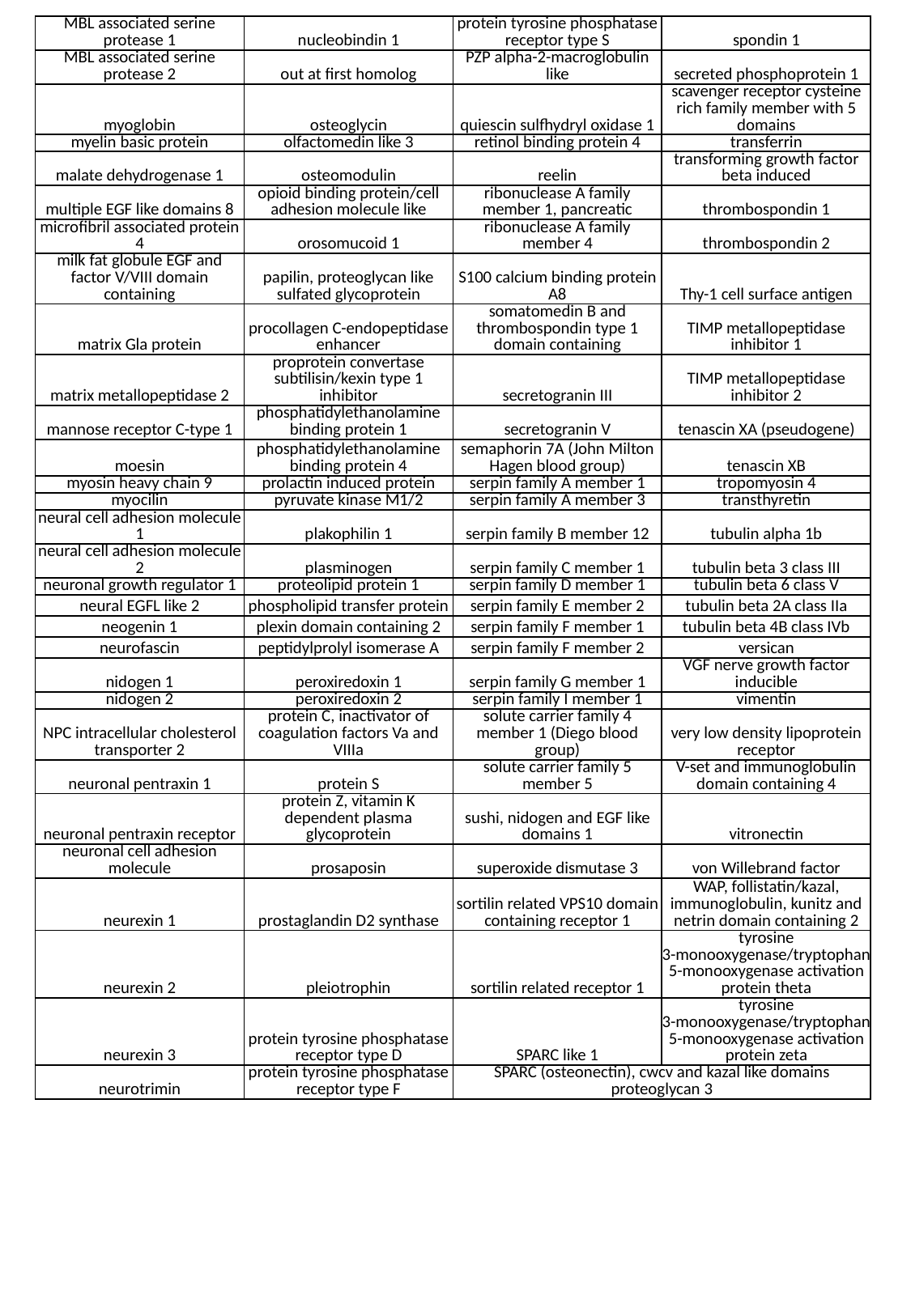

| MBL associated serine protease 1 | nucleobindin 1 | protein tyrosine phosphatase receptor type S | spondin 1 |
| --- | --- | --- | --- |
| MBL associated serine protease 2 | out at first homolog | PZP alpha-2-macroglobulin like | secreted phosphoprotein 1 |
| myoglobin | osteoglycin | quiescin sulfhydryl oxidase 1 | scavenger receptor cysteine rich family member with 5 domains |
| myelin basic protein | olfactomedin like 3 | retinol binding protein 4 | transferrin |
| malate dehydrogenase 1 | osteomodulin | reelin | transforming growth factor beta induced |
| multiple EGF like domains 8 | opioid binding protein/cell adhesion molecule like | ribonuclease A family member 1, pancreatic | thrombospondin 1 |
| microfibril associated protein 4 | orosomucoid 1 | ribonuclease A family member 4 | thrombospondin 2 |
| milk fat globule EGF and factor V/VIII domain containing | papilin, proteoglycan like sulfated glycoprotein | S100 calcium binding protein A8 | Thy-1 cell surface antigen |
| matrix Gla protein | procollagen C-endopeptidase enhancer | somatomedin B and thrombospondin type 1 domain containing | TIMP metallopeptidase inhibitor 1 |
| matrix metallopeptidase 2 | proprotein convertase subtilisin/kexin type 1 inhibitor | secretogranin III | TIMP metallopeptidase inhibitor 2 |
| mannose receptor C-type 1 | phosphatidylethanolamine binding protein 1 | secretogranin V | tenascin XA (pseudogene) |
| moesin | phosphatidylethanolamine binding protein 4 | semaphorin 7A (John Milton Hagen blood group) | tenascin XB |
| myosin heavy chain 9 | prolactin induced protein | serpin family A member 1 | tropomyosin 4 |
| myocilin | pyruvate kinase M1/2 | serpin family A member 3 | transthyretin |
| neural cell adhesion molecule 1 | plakophilin 1 | serpin family B member 12 | tubulin alpha 1b |
| neural cell adhesion molecule 2 | plasminogen | serpin family C member 1 | tubulin beta 3 class III |
| neuronal growth regulator 1 | proteolipid protein 1 | serpin family D member 1 | tubulin beta 6 class V |
| neural EGFL like 2 | phospholipid transfer protein | serpin family E member 2 | tubulin beta 2A class IIa |
| neogenin 1 | plexin domain containing 2 | serpin family F member 1 | tubulin beta 4B class IVb |
| neurofascin | peptidylprolyl isomerase A | serpin family F member 2 | versican |
| nidogen 1 | peroxiredoxin 1 | serpin family G member 1 | VGF nerve growth factor inducible |
| nidogen 2 | peroxiredoxin 2 | serpin family I member 1 | vimentin |
| NPC intracellular cholesterol transporter 2 | protein C, inactivator of coagulation factors Va and VIIIa | solute carrier family 4 member 1 (Diego blood group) | very low density lipoprotein receptor |
| neuronal pentraxin 1 | protein S | solute carrier family 5 member 5 | V-set and immunoglobulin domain containing 4 |
| neuronal pentraxin receptor | protein Z, vitamin K dependent plasma glycoprotein | sushi, nidogen and EGF like domains 1 | vitronectin |
| neuronal cell adhesion molecule | prosaposin | superoxide dismutase 3 | von Willebrand factor |
| neurexin 1 | prostaglandin D2 synthase | sortilin related VPS10 domain containing receptor 1 | WAP, follistatin/kazal, immunoglobulin, kunitz and netrin domain containing 2 |
| neurexin 2 | pleiotrophin | sortilin related receptor 1 | tyrosine 3-monooxygenase/tryptophan 5-monooxygenase activation protein theta |
| neurexin 3 | protein tyrosine phosphatase receptor type D | SPARC like 1 | tyrosine 3-monooxygenase/tryptophan 5-monooxygenase activation protein zeta |
| neurotrimin | protein tyrosine phosphatase receptor type F | SPARC (osteonectin), cwcv and kazal like domains proteoglycan 3 |  |